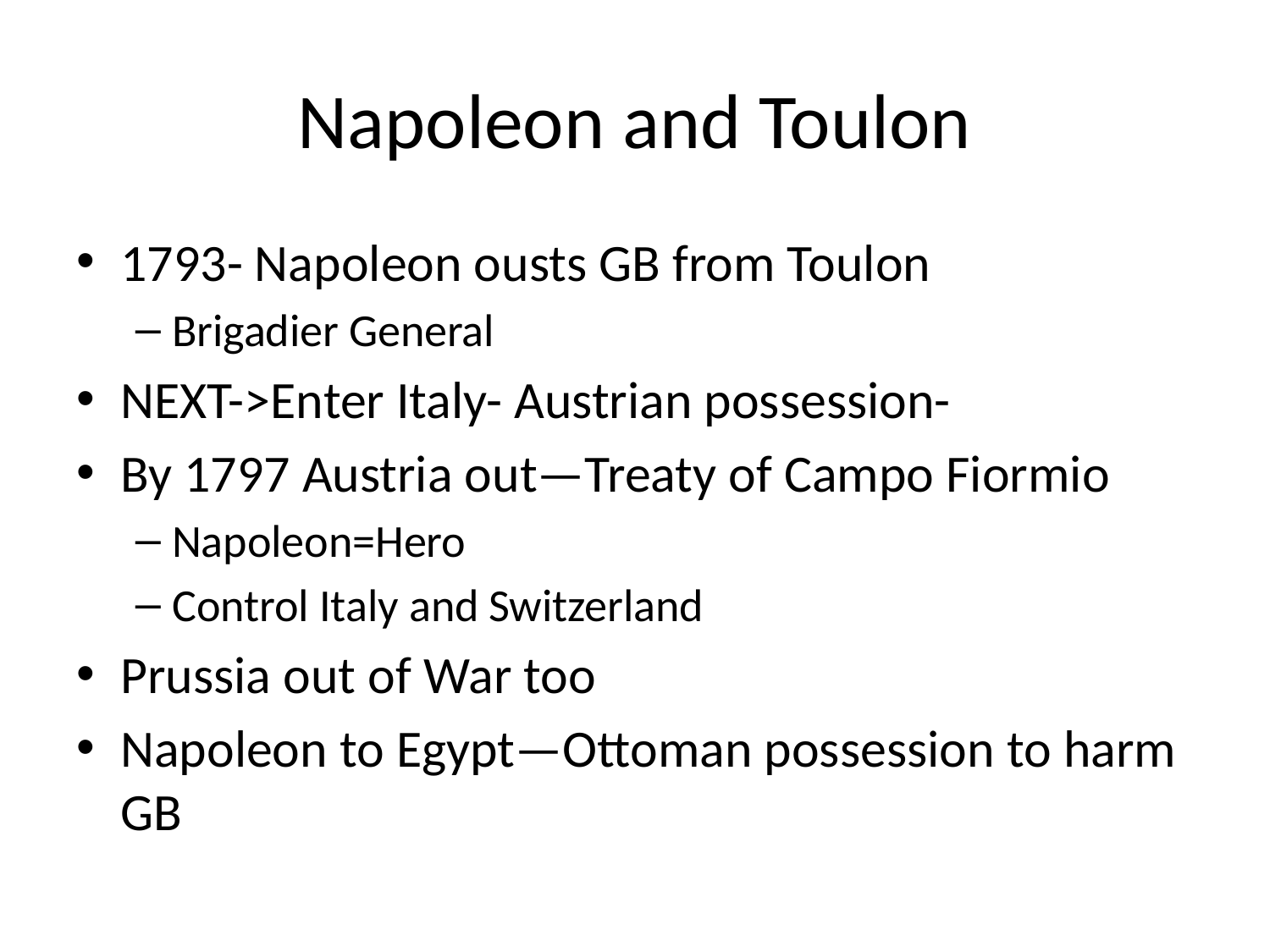

# Napoleon and Toulon
1793- Napoleon ousts GB from Toulon
Brigadier General
NEXT->Enter Italy- Austrian possession-
By 1797 Austria out—Treaty of Campo Fiormio
Napoleon=Hero
Control Italy and Switzerland
Prussia out of War too
Napoleon to Egypt—Ottoman possession to harm GB